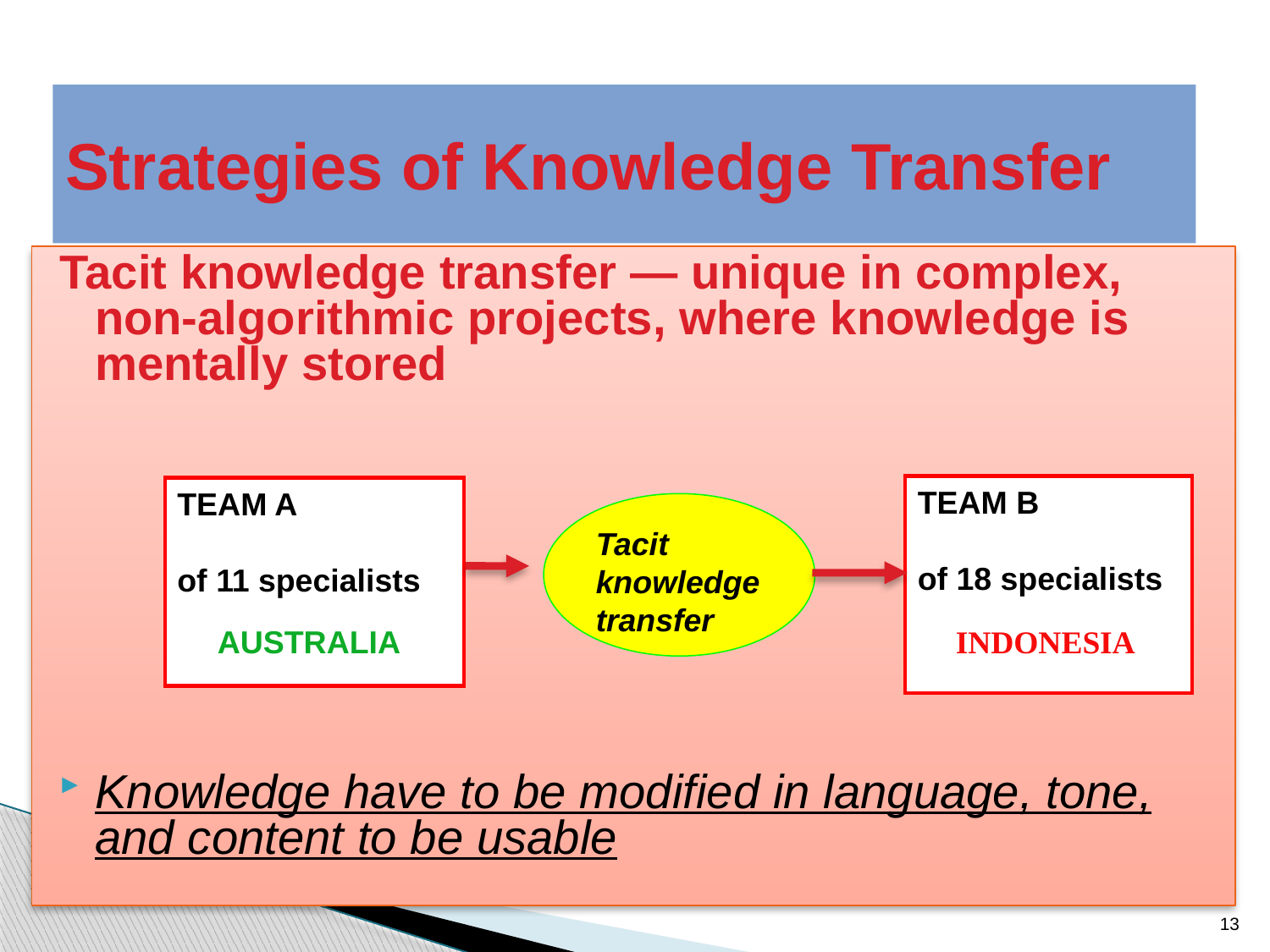

# Strategies of Knowledge Transfer
Tacit knowledge transfer — unique in complex, non-algorithmic projects, where knowledge is mentally stored

Knowledge have to be modified in language, tone, and content to be usable
TEAM B

of 18 specialists
TEAM A

of 11 specialists
Tacit knowledge transfer

AUSTRALIA
 INDONESIA
13